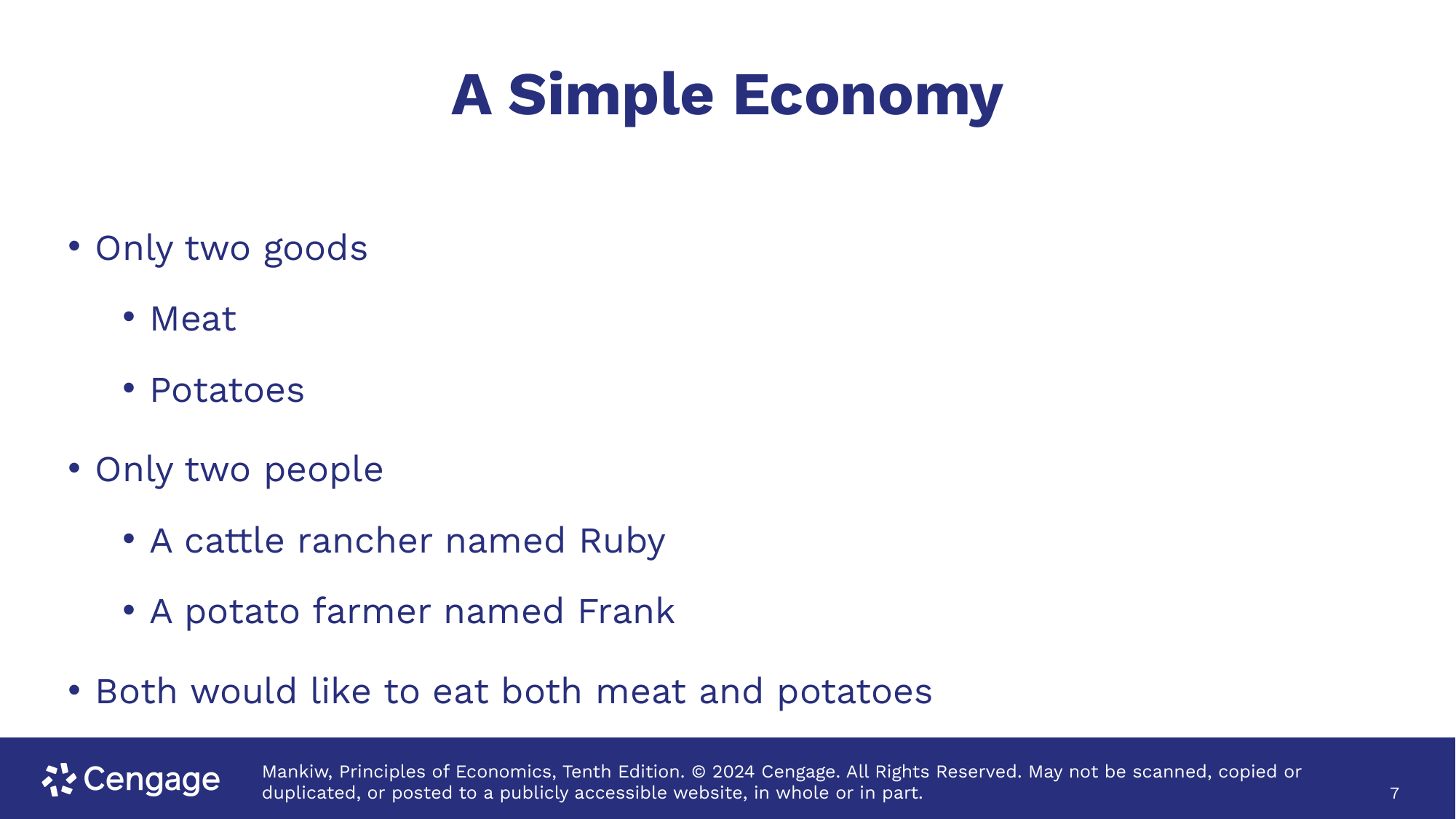

# A Simple Economy
Only two goods
Meat
Potatoes
Only two people
A cattle rancher named Ruby
A potato farmer named Frank
Both would like to eat both meat and potatoes